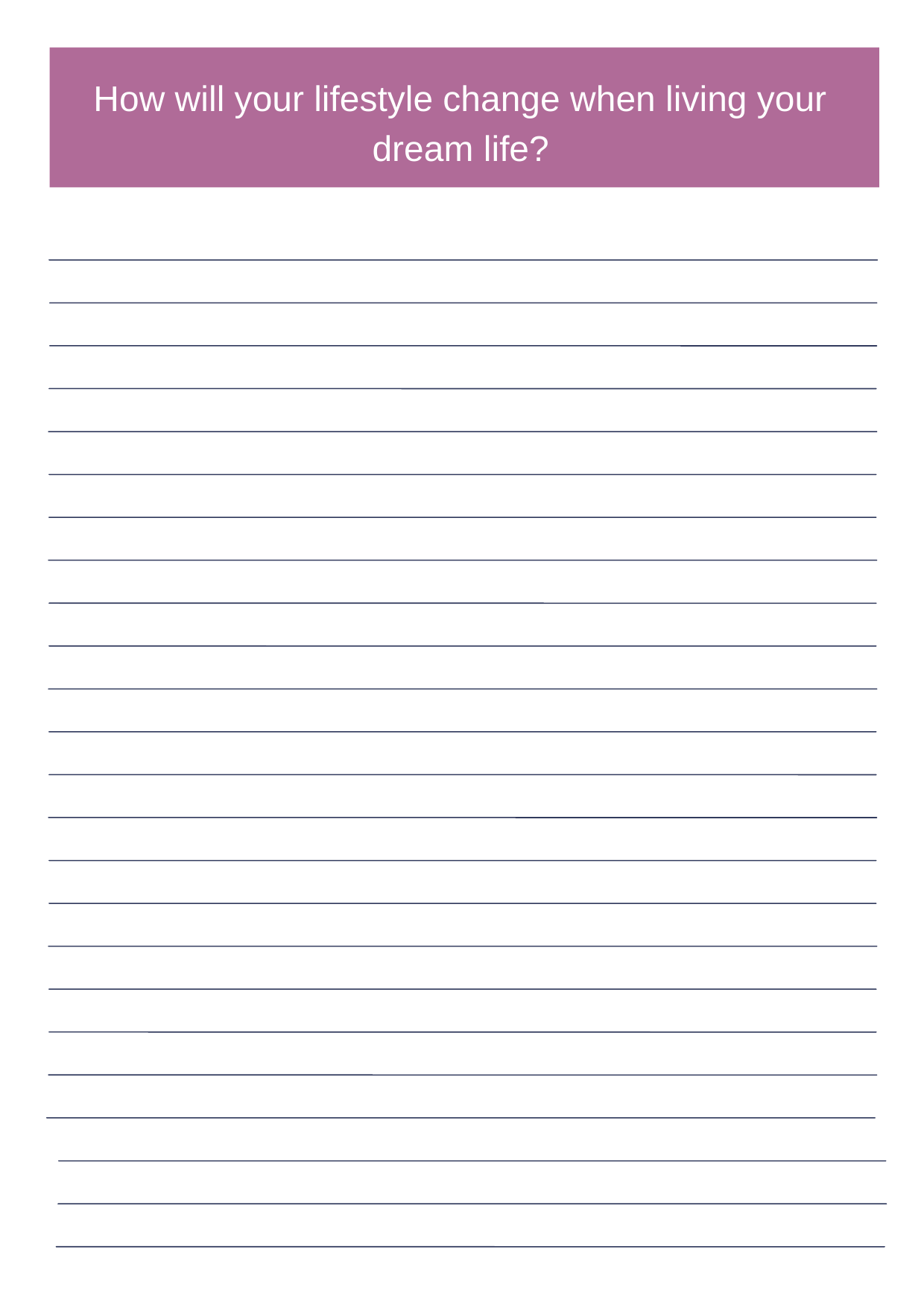

How will your lifestyle change when living your dream life?